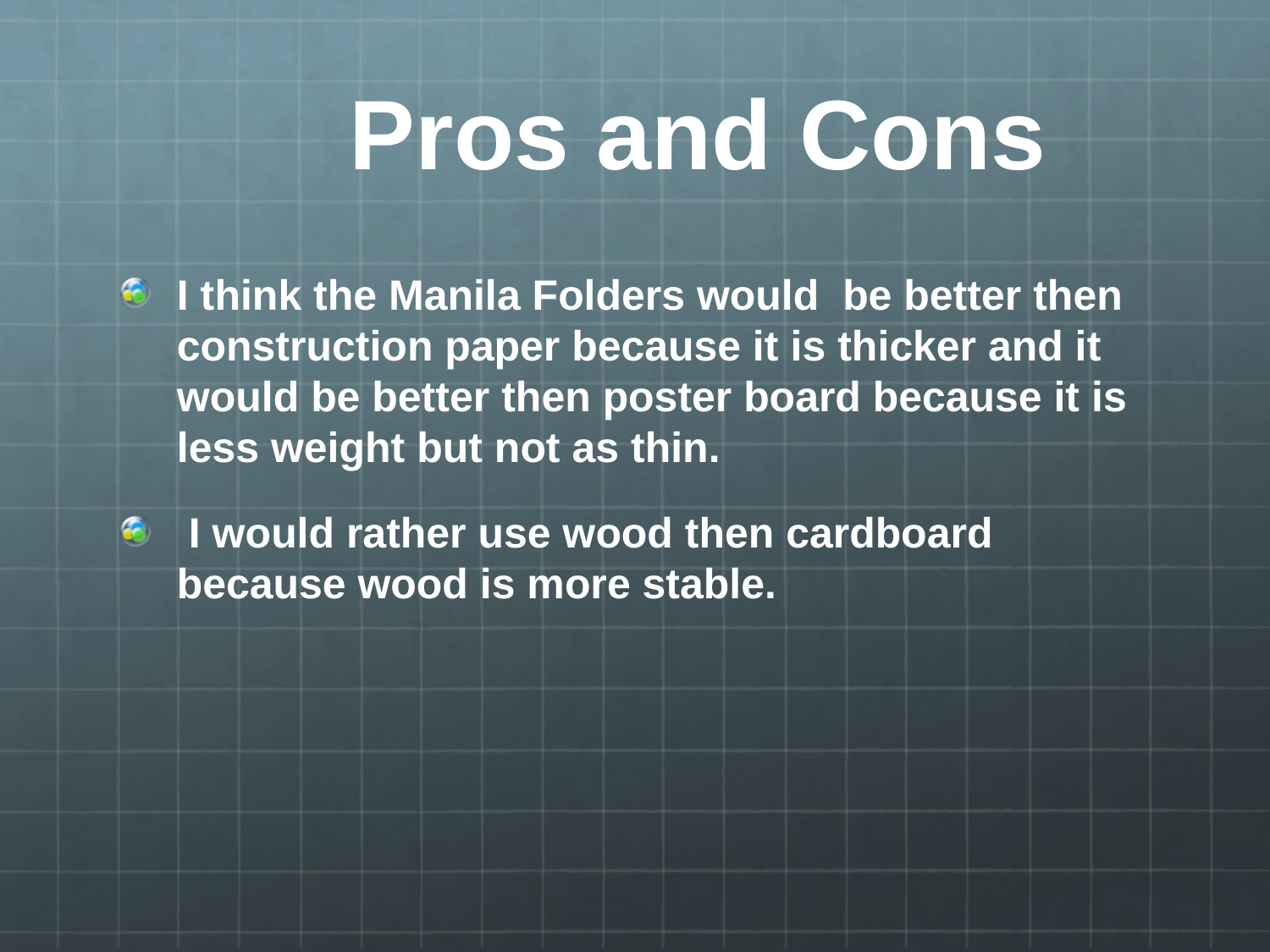

# Pros and Cons
I think the Manila Folders would  be better then construction paper because it is thicker and it would be better then poster board because it is less weight but not as thin.
 I would rather use wood then cardboard because wood is more stable.